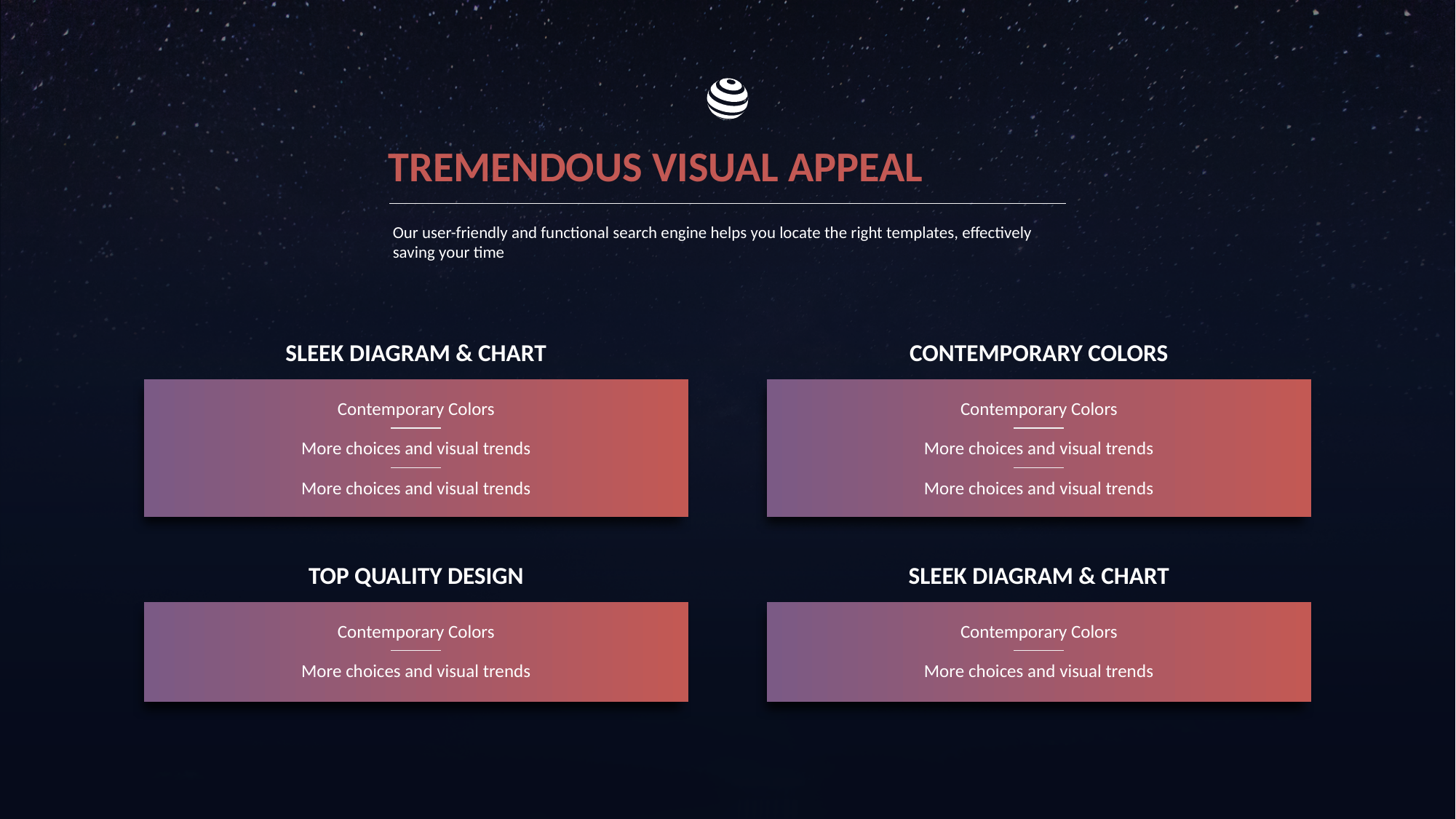

TREMENDOUS VISUAL APPEAL
Our user-friendly and functional search engine helps you locate the right templates, effectively saving your time
SLEEK DIAGRAM & CHART
CONTEMPORARY COLORS

Contemporary Colors
More choices and visual trends
More choices and visual trends
Contemporary Colors
More choices and visual trends
More choices and visual trends
TOP QUALITY DESIGN
SLEEK DIAGRAM & CHART

Contemporary Colors
More choices and visual trends
Contemporary Colors
More choices and visual trends